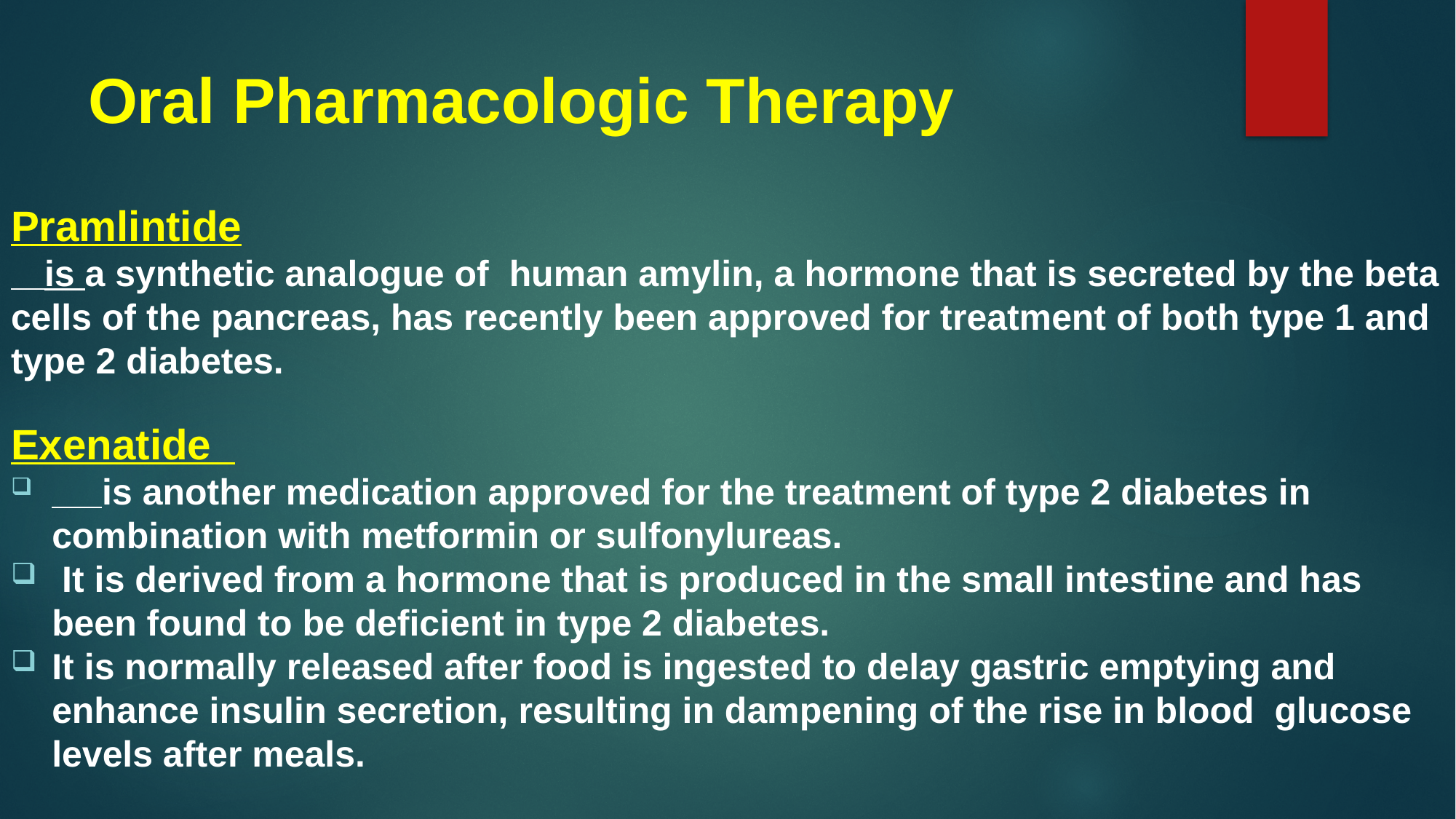

# Oral Pharmacologic Therapy

Pramlintide
    is a synthetic analogue of  human amylin, a hormone that is secreted by the beta cells of the pancreas, has recently been approved for treatment of both type 1 and type 2 diabetes.

Exenatide
      is another medication approved for the treatment of type 2 diabetes in combination with metformin or sulfonylureas.
 It is derived from a hormone that is produced in the small intestine and has been found to be deficient in type 2 diabetes.
It is normally released after food is ingested to delay gastric emptying and enhance insulin secretion, resulting in dampening of the rise in blood  glucose levels after meals.